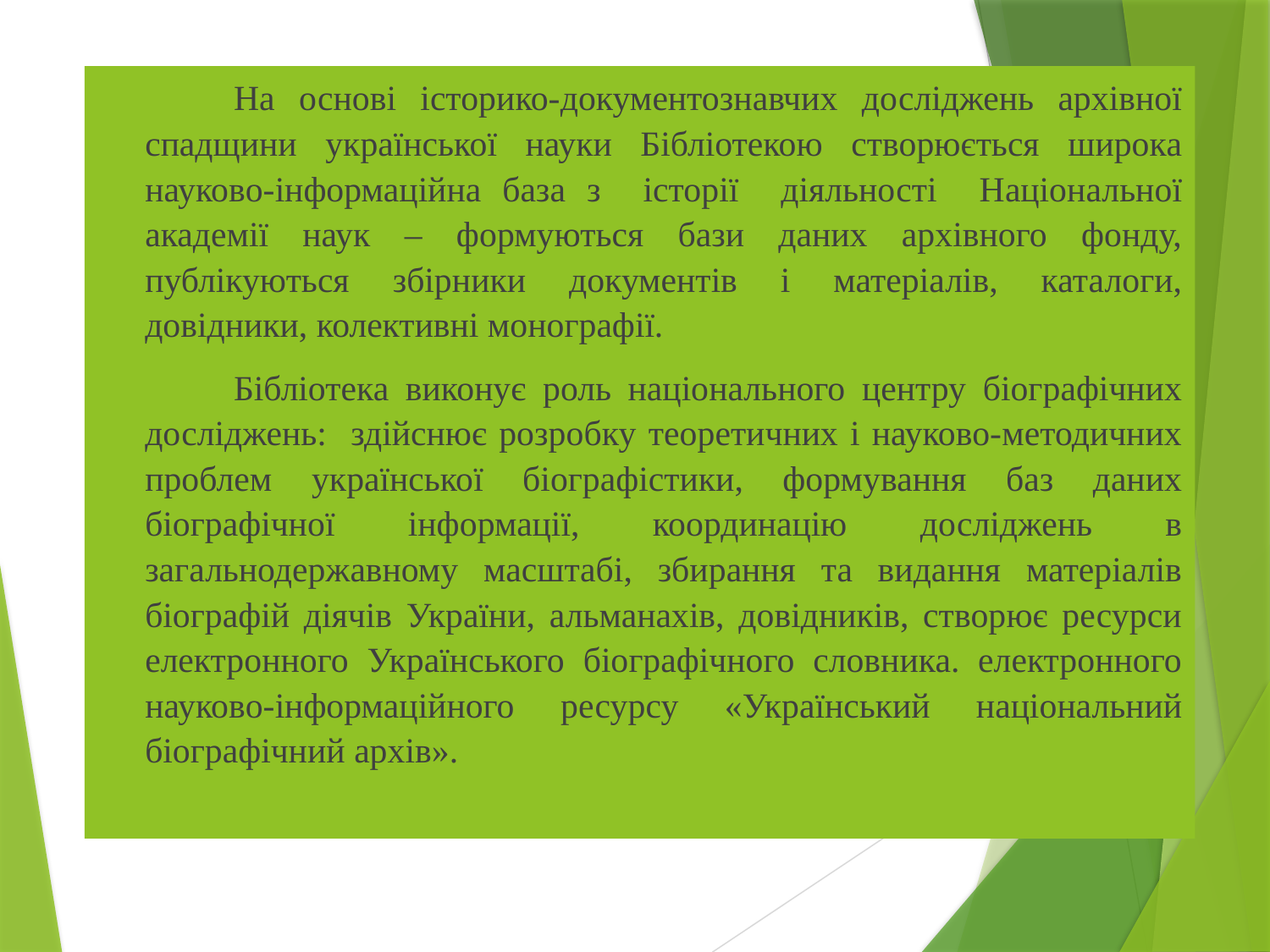

На основі історико-документознавчих досліджень архівної спадщини української науки Бібліотекою створюється широка науково-інформаційна база з  історії  діяльності  Національної академії наук – формуються бази даних архівного фонду, публікуються збірники документів і матеріалів, каталоги, довідники, колективні монографії.
Бібліотека виконує роль національного центру біографічних досліджень:  здійснює розробку теоретичних і науково-методичних проблем української біографістики, формування баз даних біографічної інформації, координацію досліджень в загальнодержавному масштабі, збирання та видання матеріалів біографій діячів України, альманахів, довідників, створює ресурси електронного Українського біографічного словника. електронного науково-інформаційного ресурсу «Український національний біографічний архів».